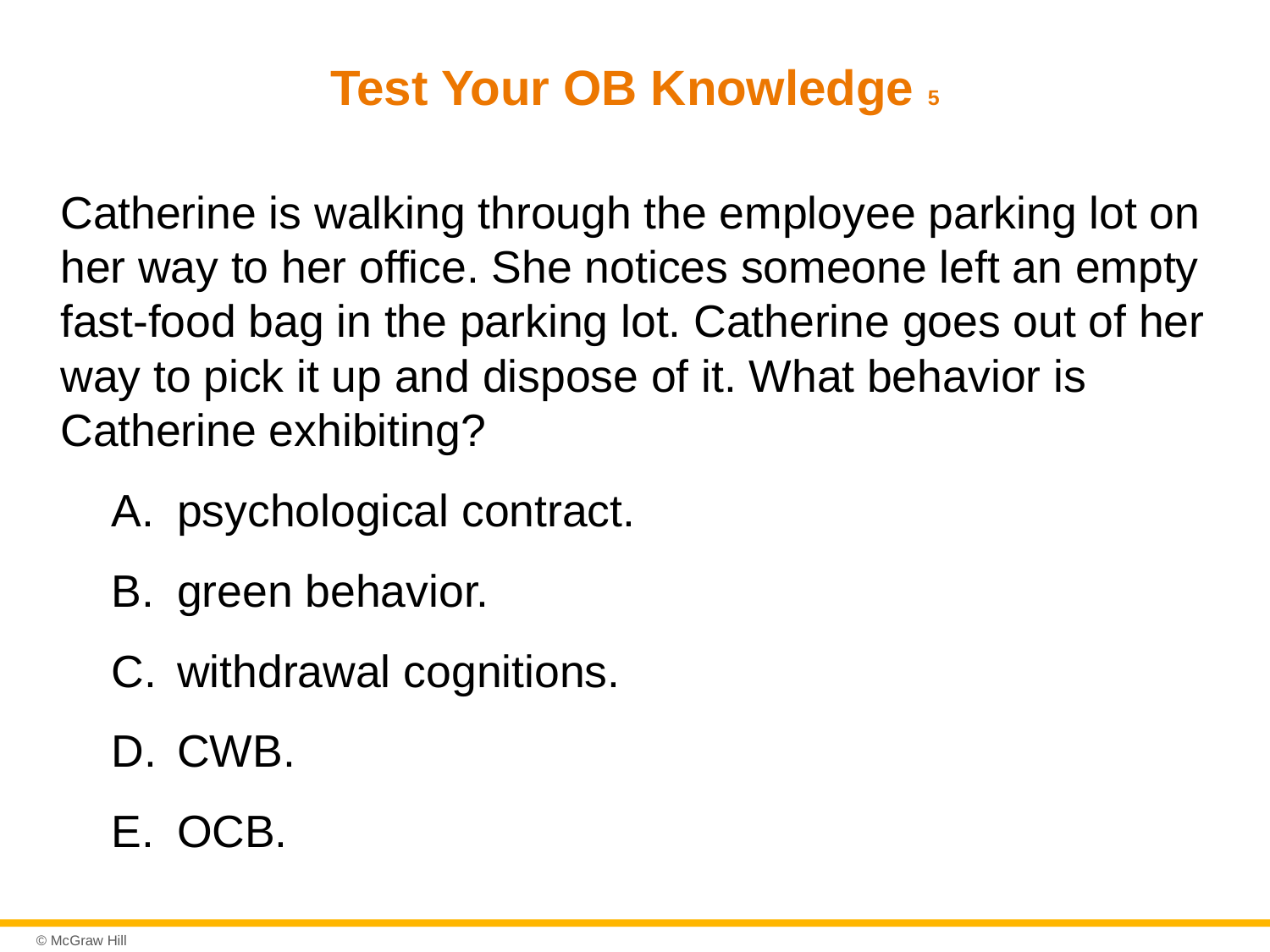

# Test Your OB Knowledge 5
Catherine is walking through the employee parking lot on her way to her office. She notices someone left an empty fast-food bag in the parking lot. Catherine goes out of her way to pick it up and dispose of it. What behavior is Catherine exhibiting?
psychological contract.
green behavior.
withdrawal cognitions.
CWB.
OCB.